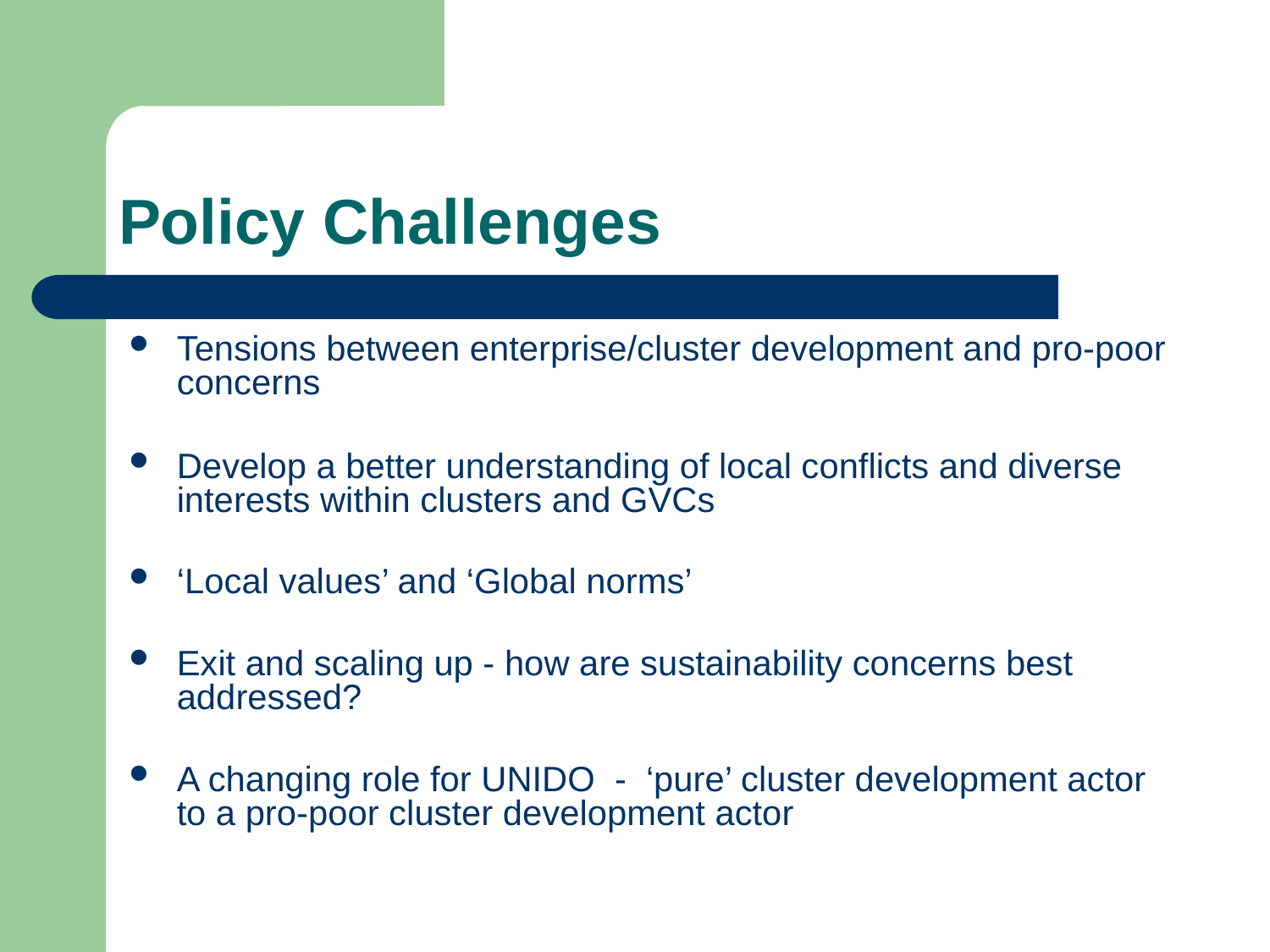

# Policy Challenges
Tensions between enterprise/cluster development and pro-poor concerns
Develop a better understanding of local conflicts and diverse interests within clusters and GVCs

‘Local values’ and ‘Global norms’

Exit and scaling up - how are sustainability concerns best addressed?

A changing role for UNIDO  -  ‘pure’ cluster development actor to a pro-poor cluster development actor